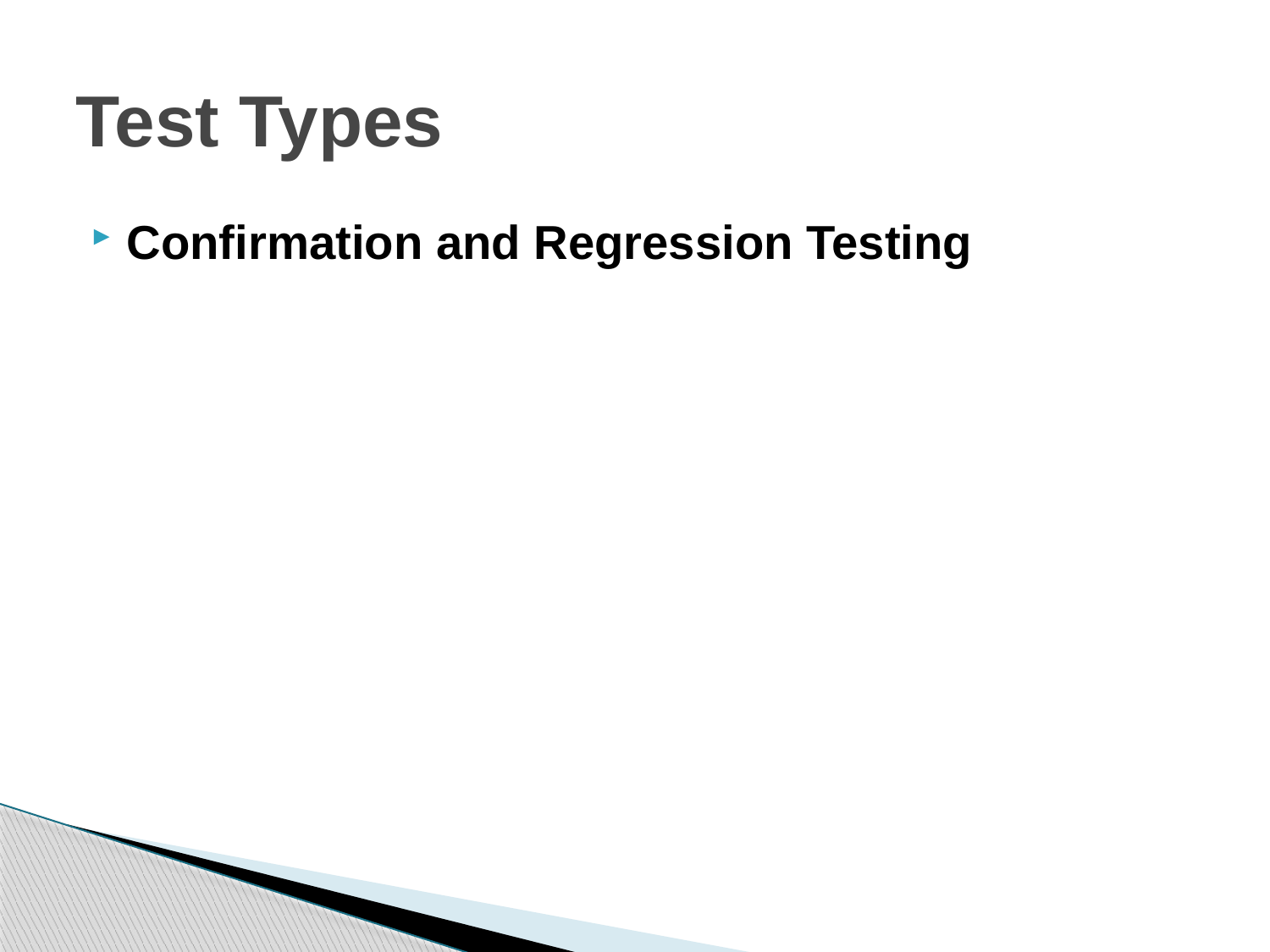

# Test Types
Confirmation and Regression Testing